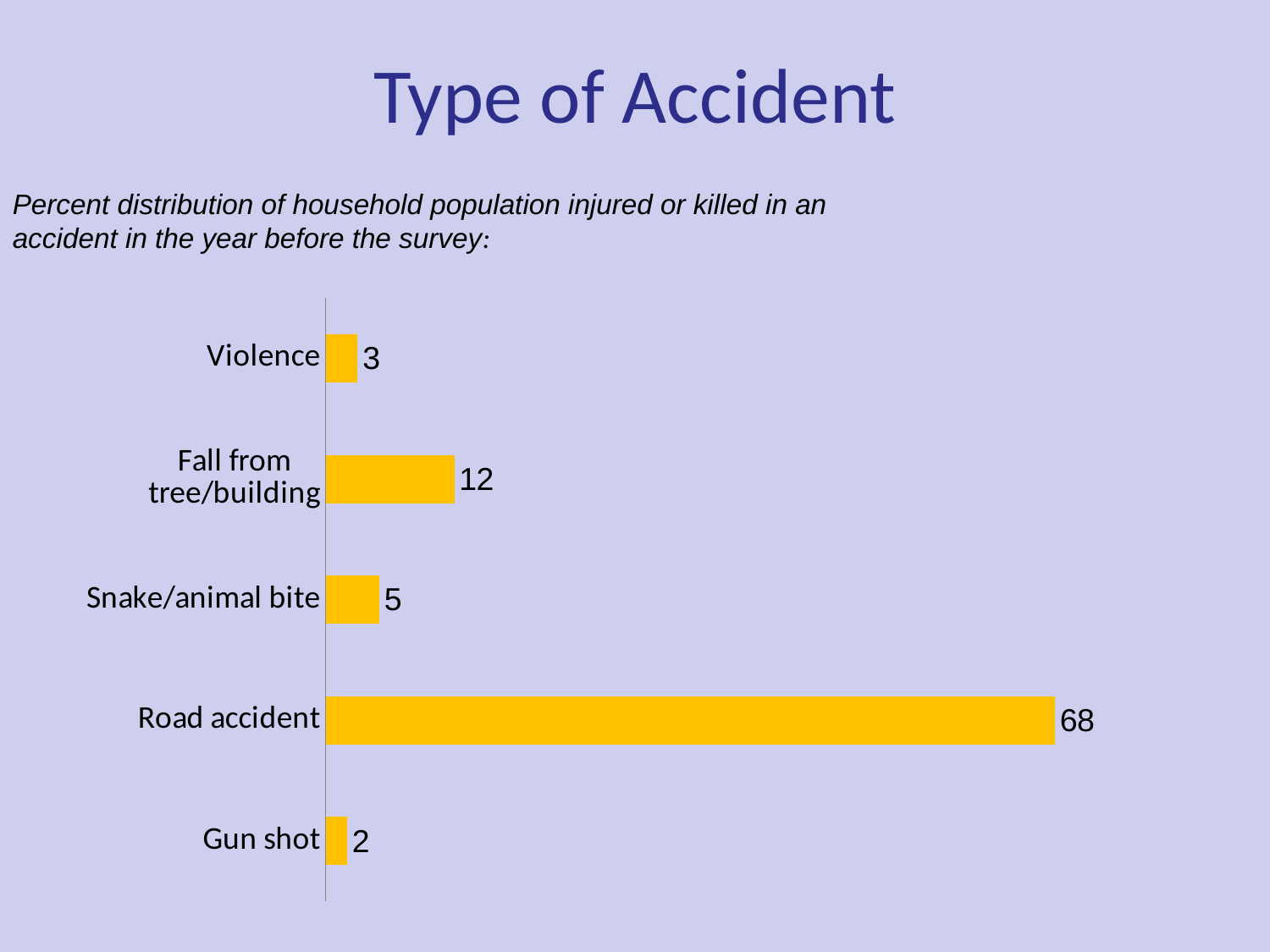

# Type of Accident
Percent distribution of household population injured or killed in an accident in the year before the survey:

### Chart

| Category | Series 1 |
|---|---|
| Gun shot | 2.0 |
| Road accident | 68.0 |
| Snake/animal bite | 5.0 |
| Fall from tree/building | 12.0 |
| Violence | 3.0 |